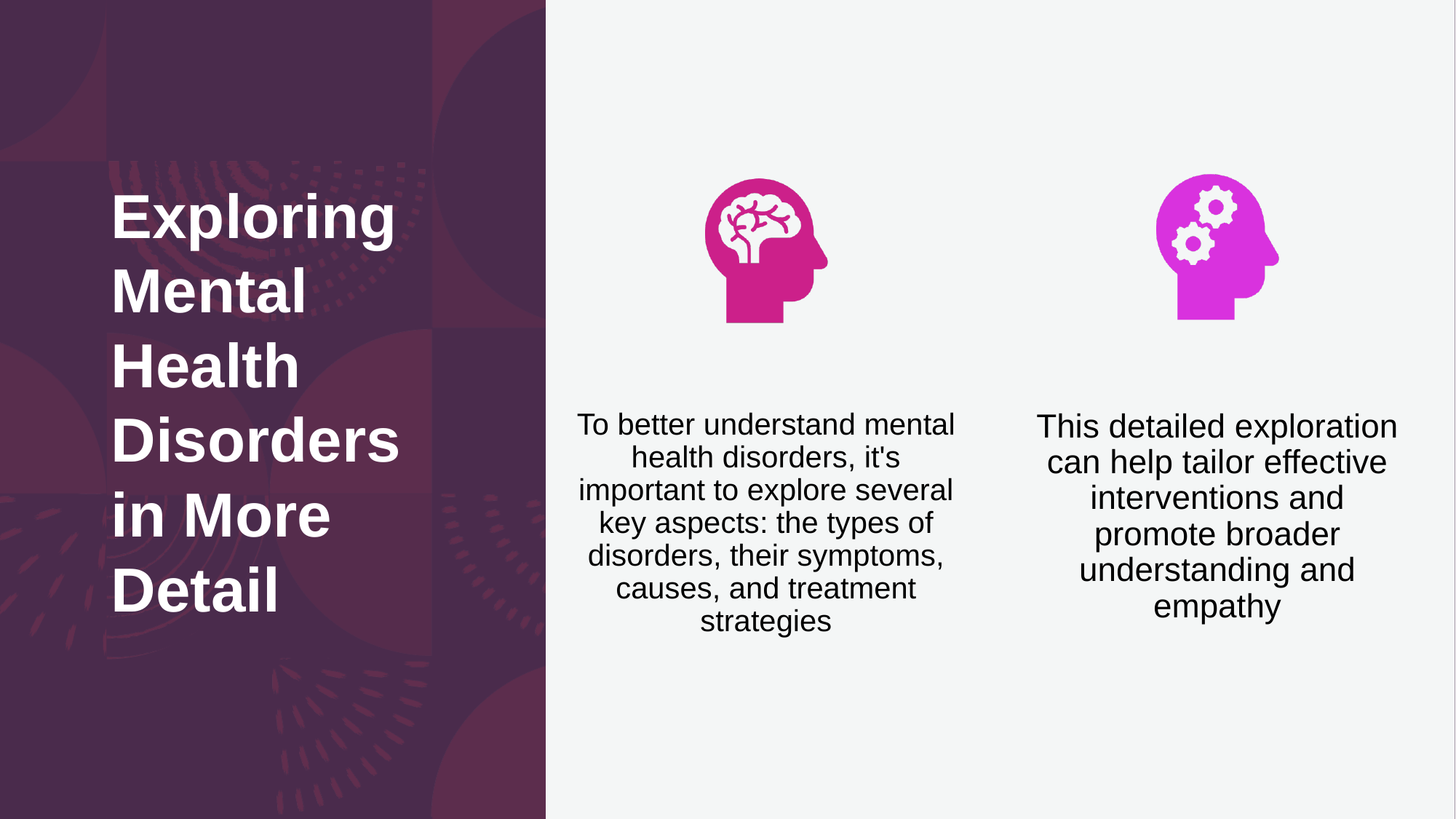

To better understand mental health disorders, it's important to explore several key aspects: the types of disorders, their symptoms, causes, and treatment strategies
This detailed exploration can help tailor effective interventions and promote broader understanding and empathy
# Exploring Mental Health Disorders in More Detail